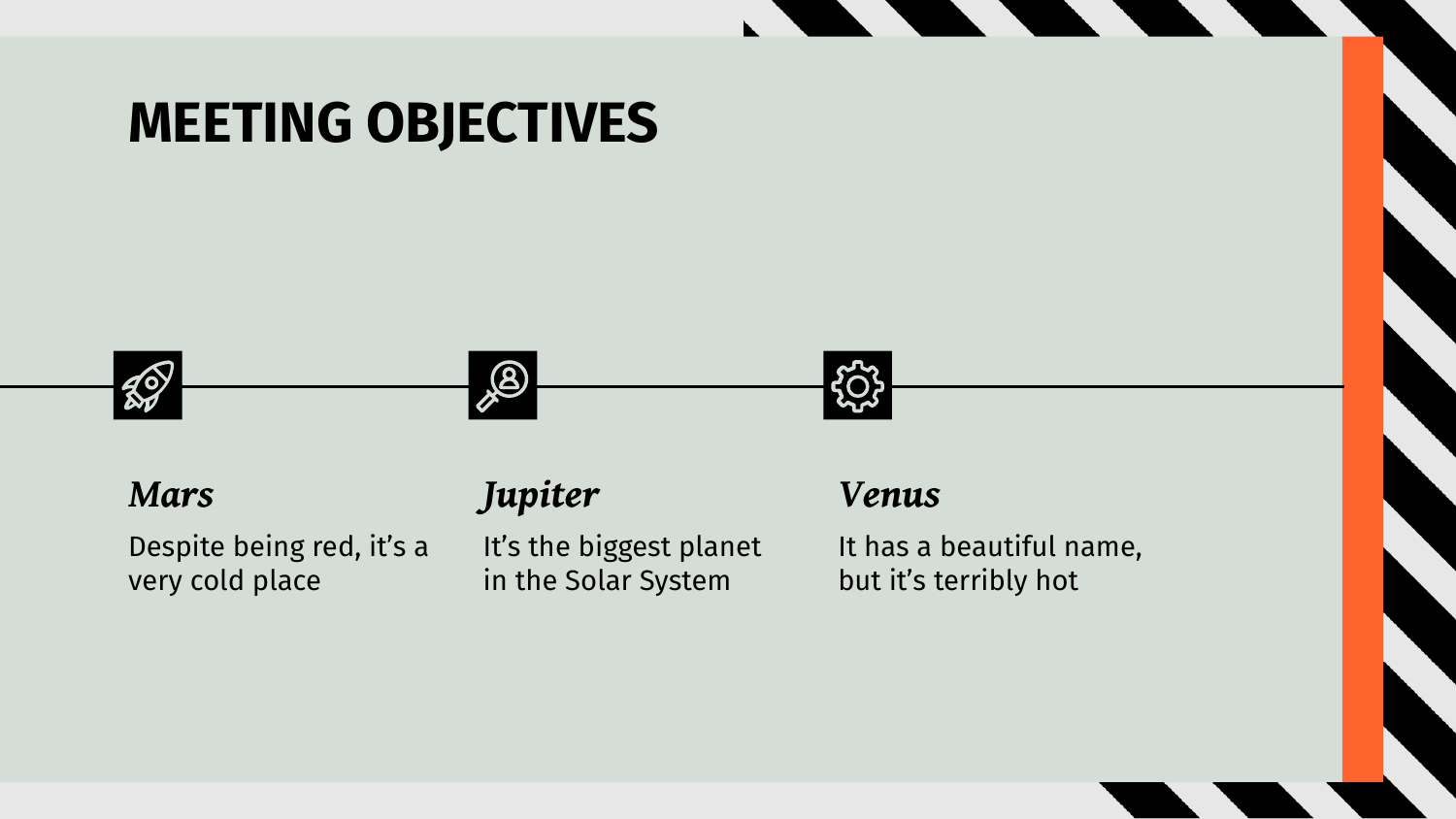

# MEETING OBJECTIVES

Mars
Jupiter
Venus
Despite being red, it’s a very cold place
It’s the biggest planet in the Solar System
It has a beautiful name, but it’s terribly hot